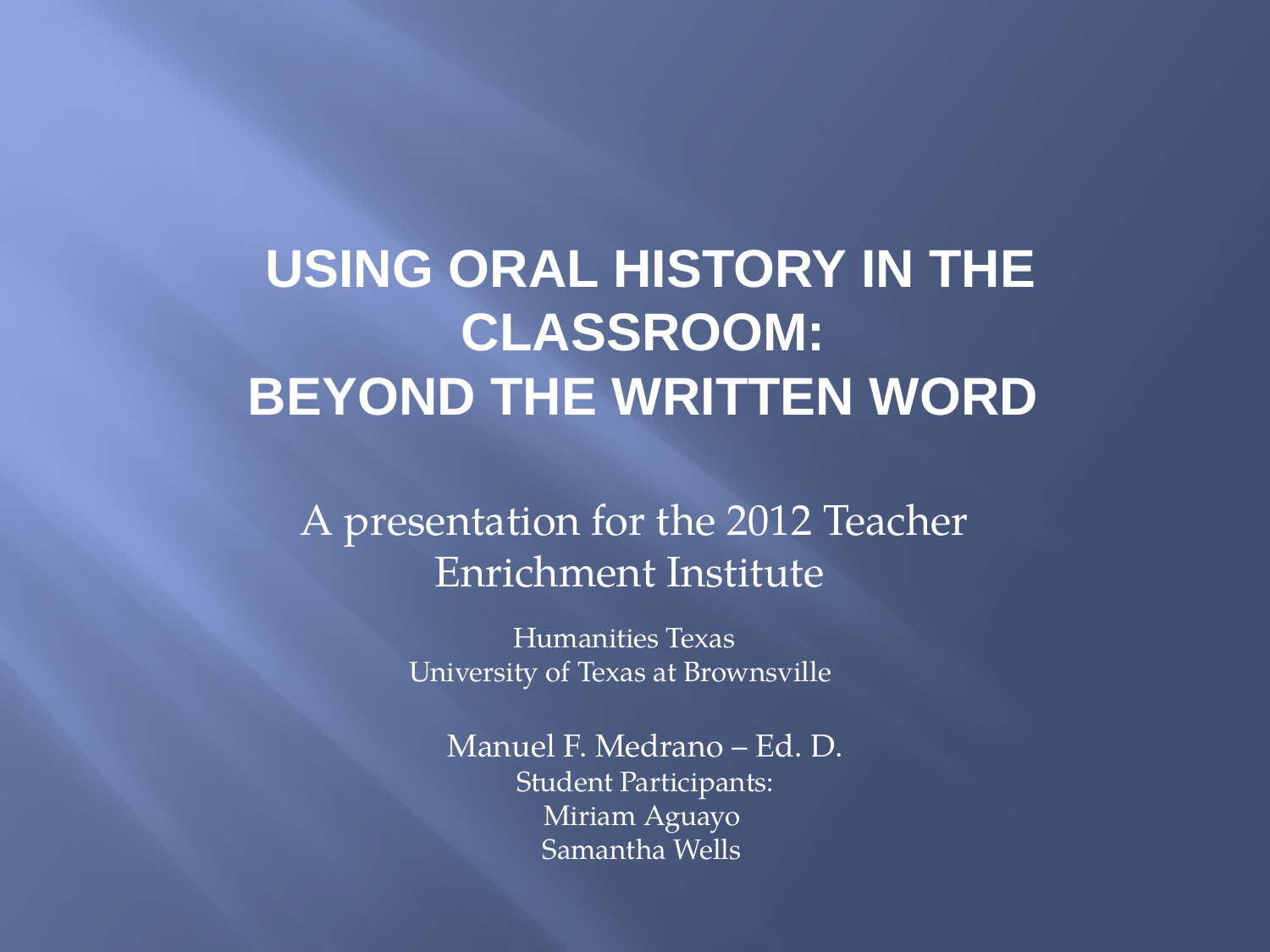

# Using Oral History in the Classroom: Beyond the Written Word
A presentation for the 2012 Teacher Enrichment Institute
Humanities Texas
University of Texas at Brownsville
 Manuel F. Medrano – Ed. D.
Student Participants:
Miriam Aguayo
Samantha Wells